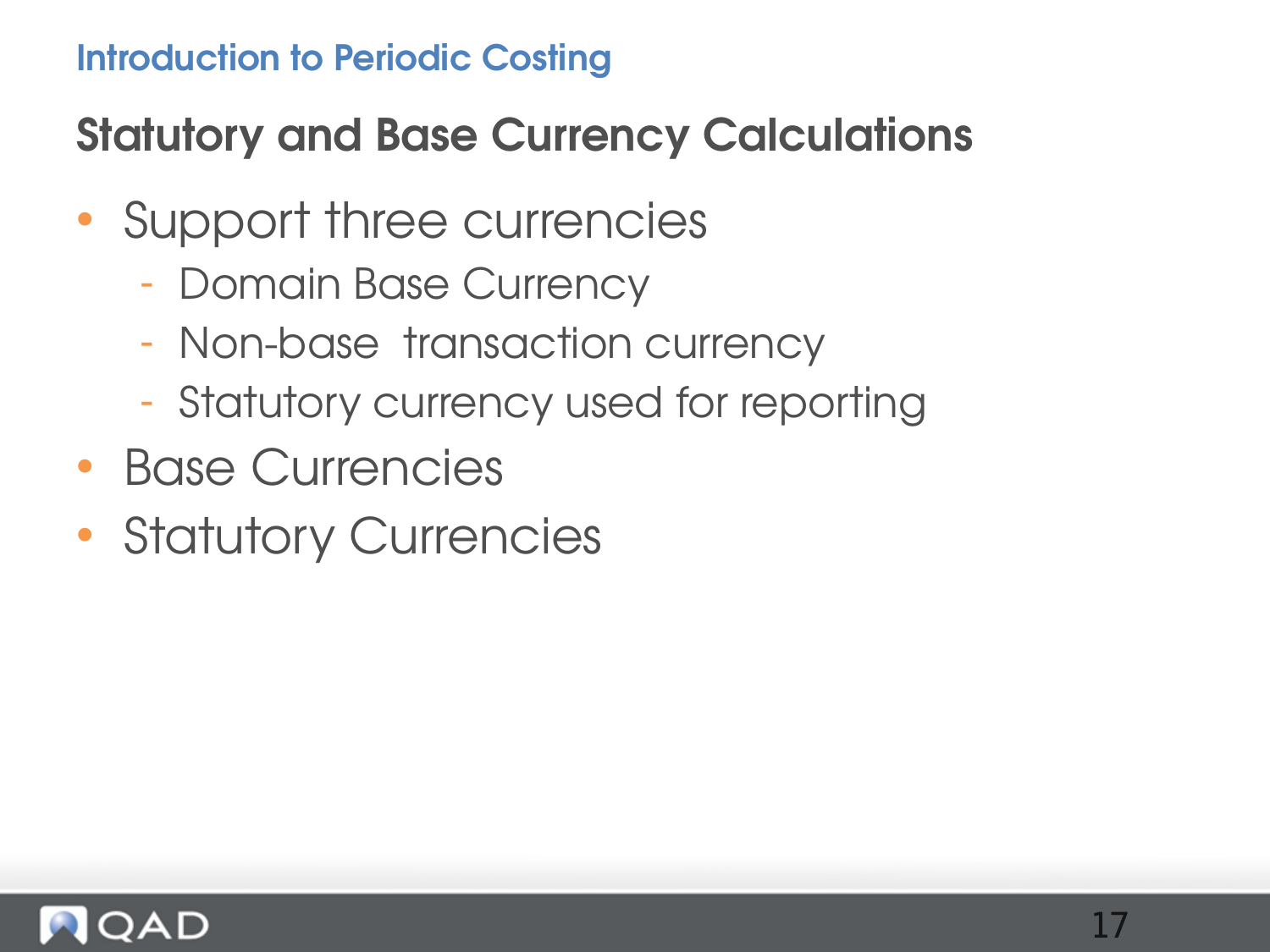

Introduction to Periodic Costing
# Statutory and Base Currency Calculations
Support three currencies
Domain Base Currency
Non-base  transaction currency
Statutory currency used for reporting
Base Currencies
Statutory Currencies

17